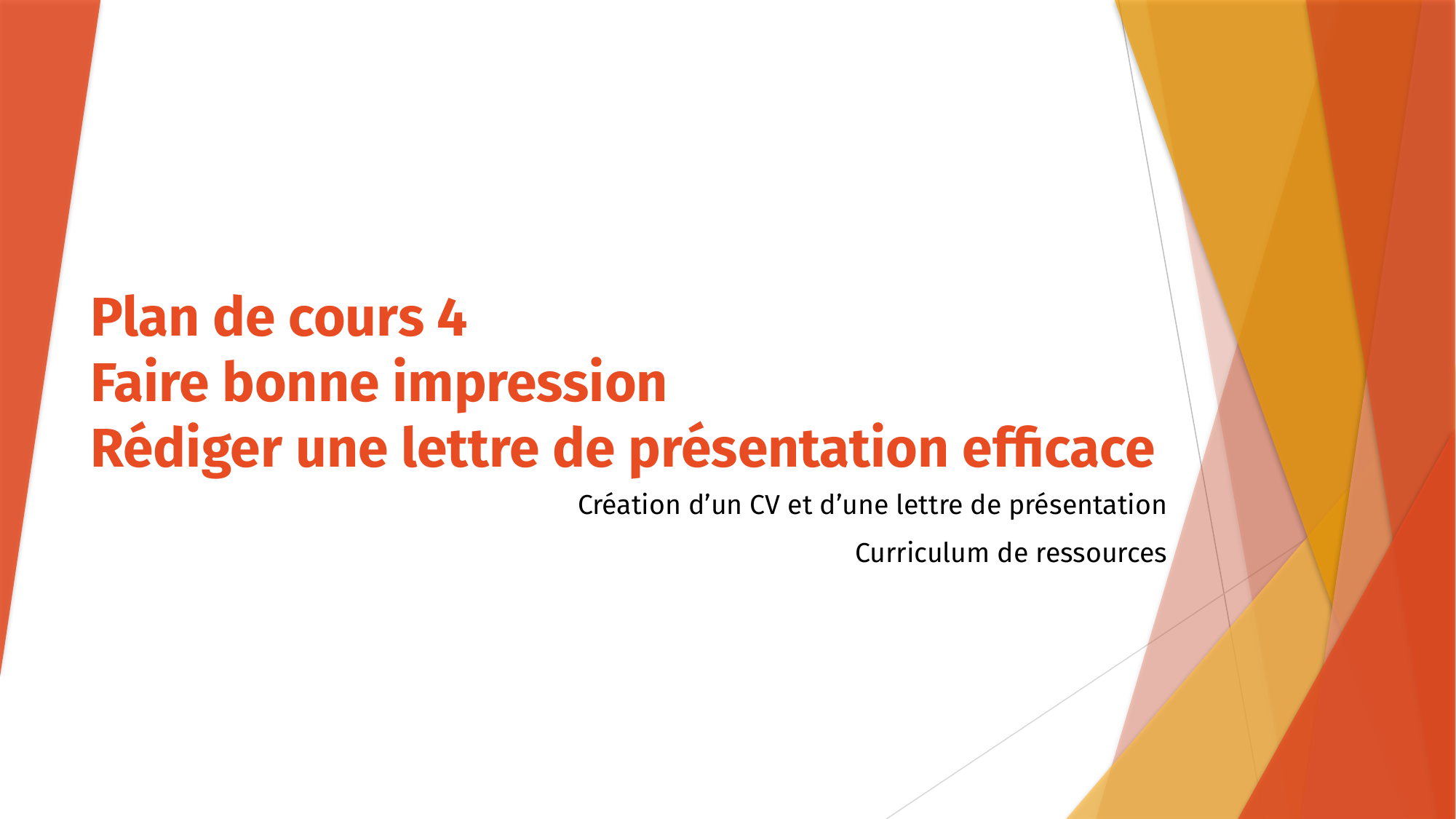

# Plan de cours 4 Faire bonne impression Rédiger une lettre de présentation efficace
Création d’un CV et d’une lettre de présentation
Curriculum de ressources